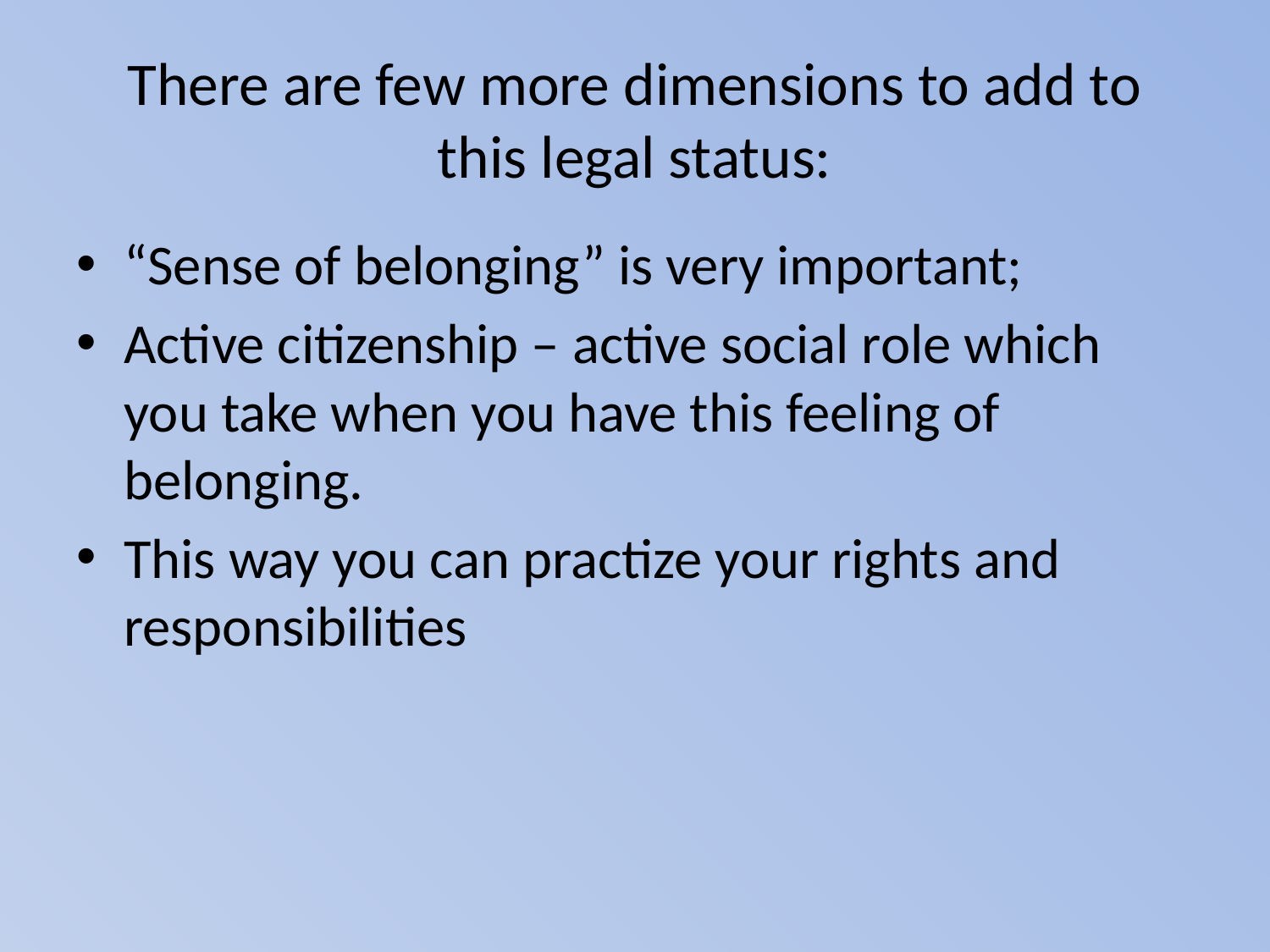

# There are few more dimensions to add to this legal status:
“Sense of belonging” is very important;
Active citizenship – active social role which you take when you have this feeling of belonging.
This way you can practize your rights and responsibilities